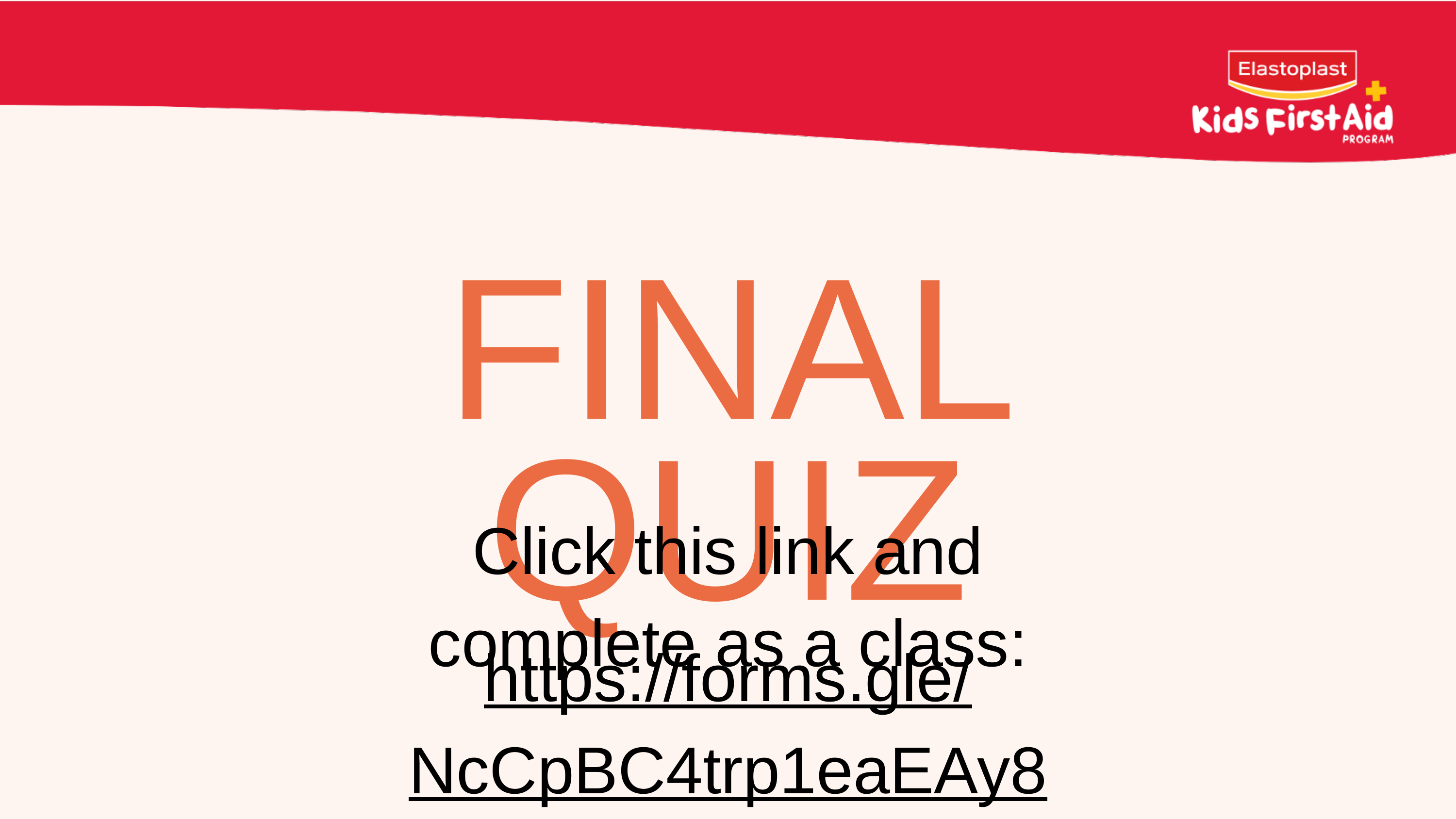

FINAL QUIZ
Click this link and complete as a class:
https://forms.gle/NcCpBC4trp1eaEAy8
66